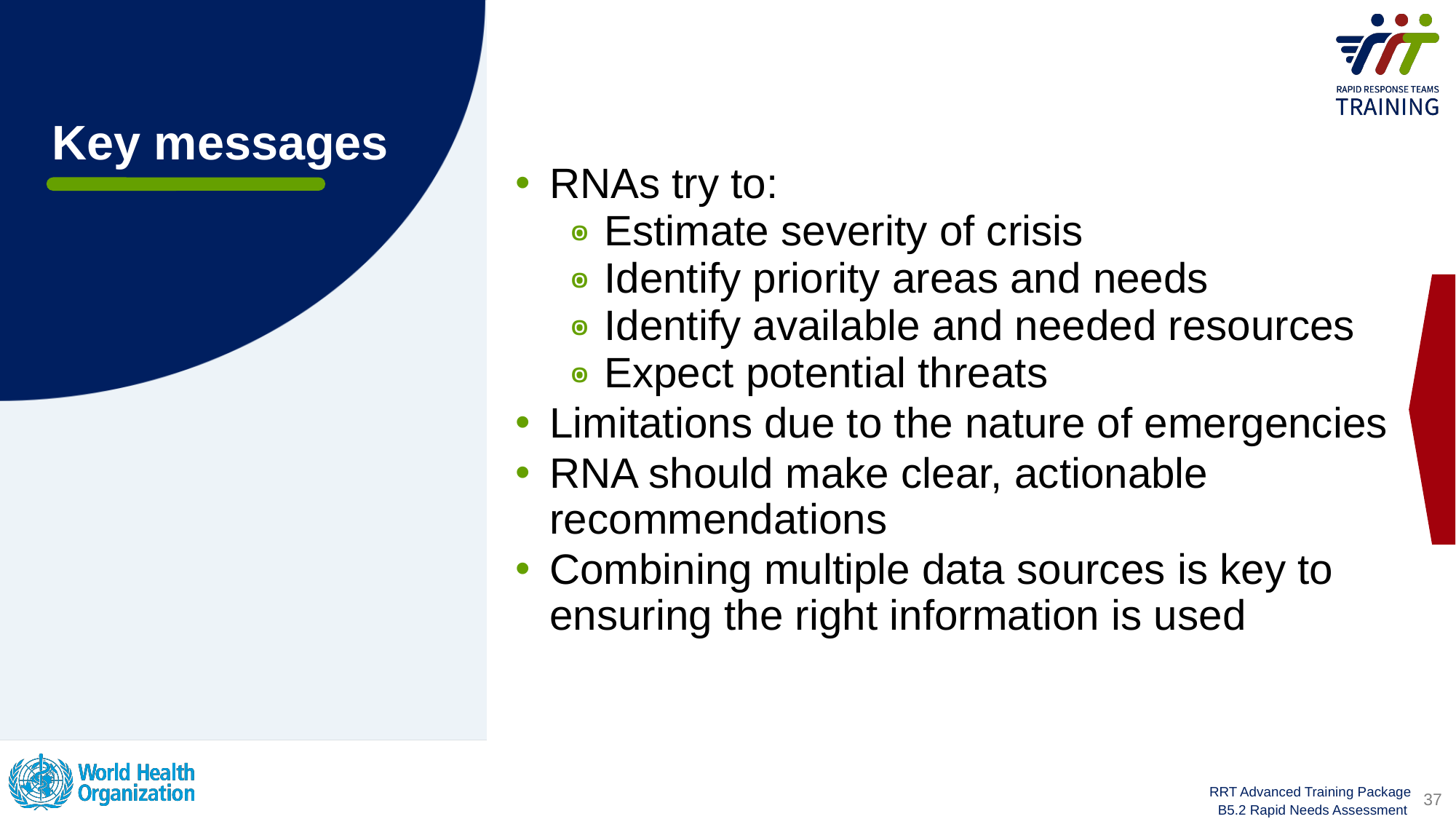

RNAs try to:
Estimate severity of crisis
Identify priority areas and needs
Identify available and needed resources
Expect potential threats
Limitations due to the nature of emergencies
RNA should make clear, actionable recommendations
Combining multiple data sources is key to ensuring the right information is used